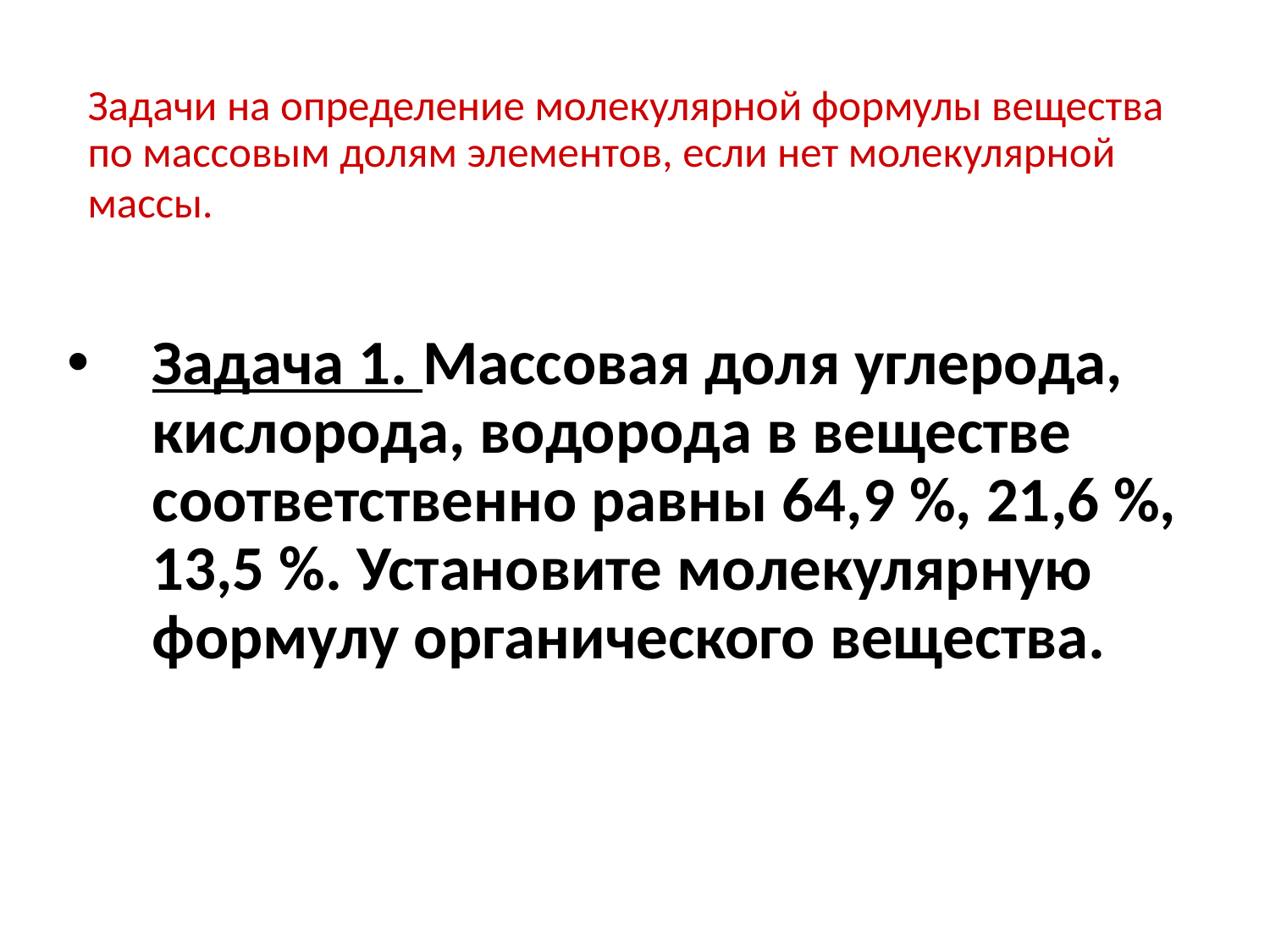

# Задачи на определение молекулярной формулы вещества по массовым долям элементов, если нет молекулярной массы.
Задача 1. Массовая доля углерода, кислорода, водорода в веществе соответственно равны 64,9 %, 21,6 %, 13,5 %. Установите молекулярную формулу органического вещества.